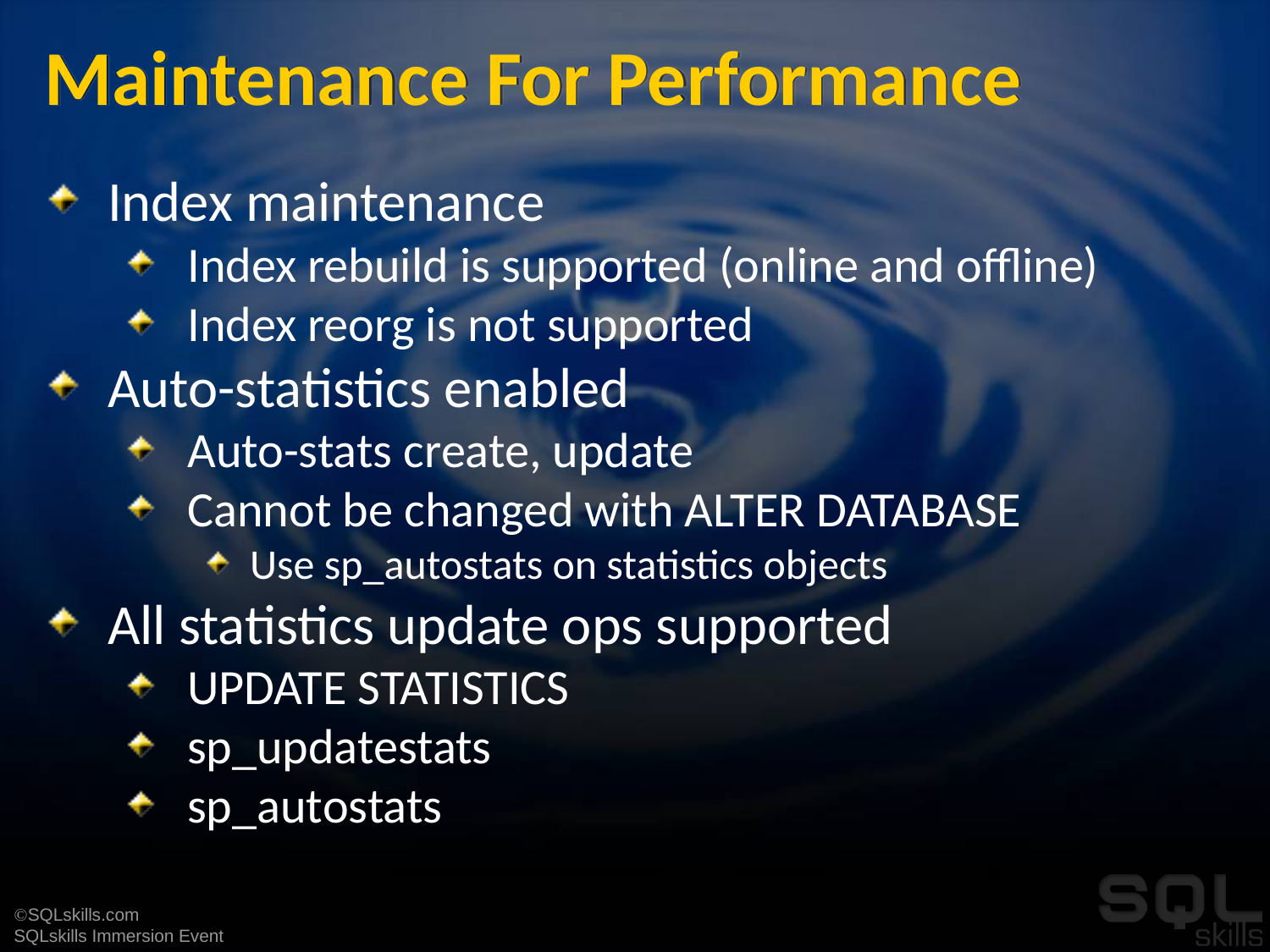

# Maintenance For Performance
Index maintenance
Index rebuild is supported (online and offline)
Index reorg is not supported
Auto-statistics enabled
Auto-stats create, update
Cannot be changed with ALTER DATABASE
Use sp_autostats on statistics objects
All statistics update ops supported
UPDATE STATISTICS
sp_updatestats
sp_autostats